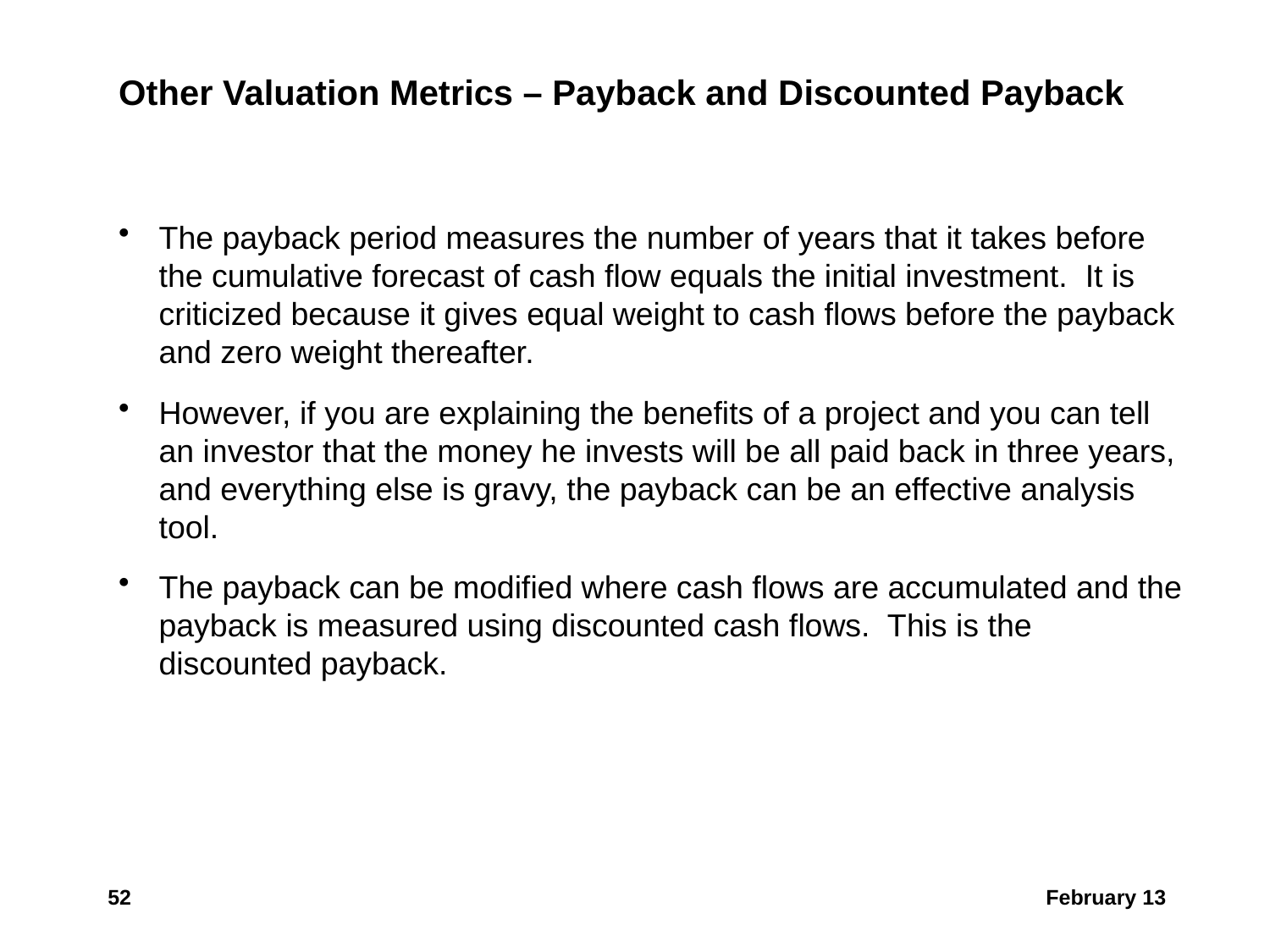

# Other Valuation Metrics – Payback and Discounted Payback
The payback period measures the number of years that it takes before the cumulative forecast of cash flow equals the initial investment.  It is criticized because it gives equal weight to cash flows before the payback and zero weight thereafter.
However, if you are explaining the benefits of a project and you can tell an investor that the money he invests will be all paid back in three years, and everything else is gravy, the payback can be an effective analysis tool.
The payback can be modified where cash flows are accumulated and the payback is measured using discounted cash flows.  This is the discounted payback.